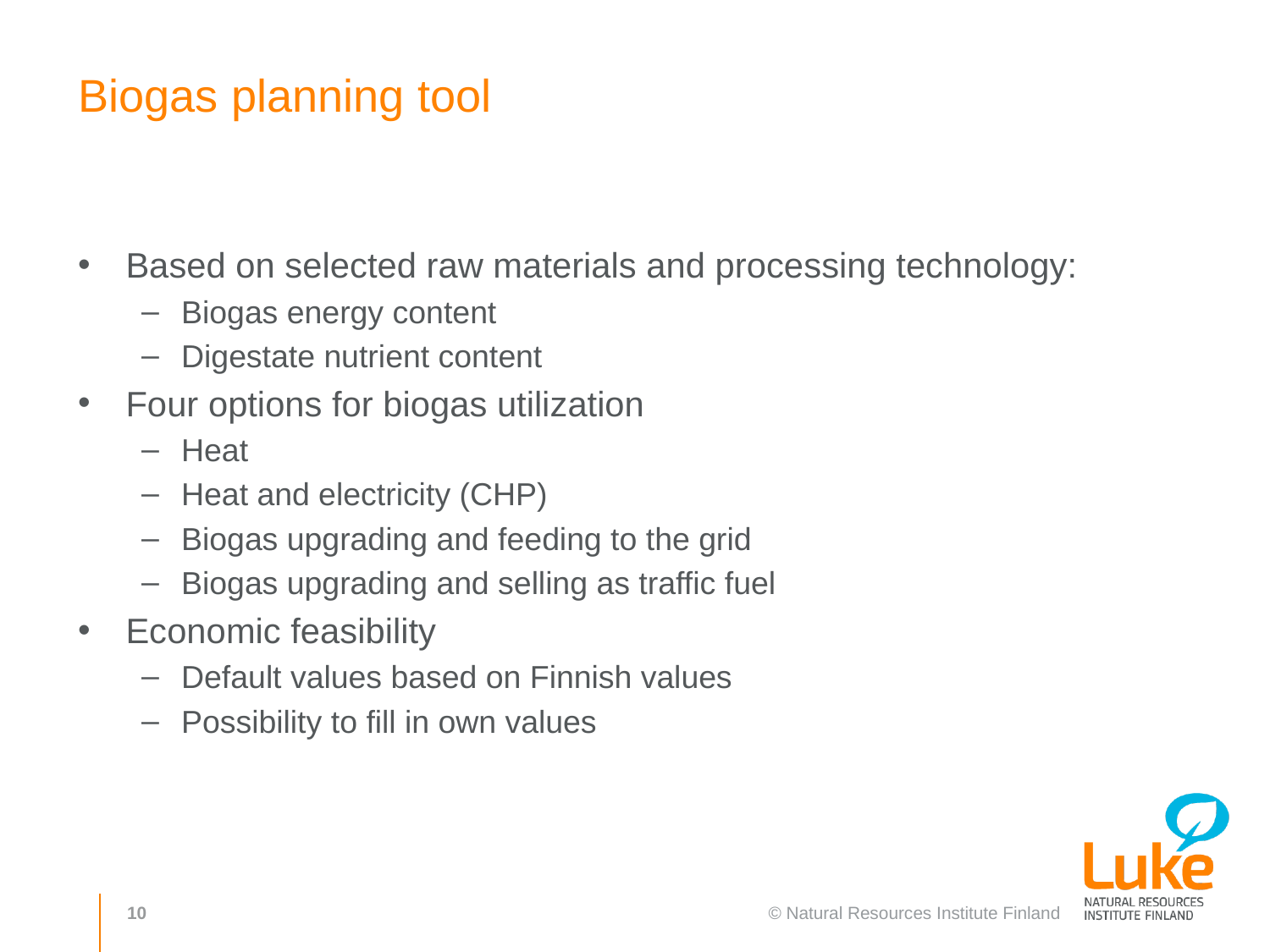

# Biogas planning tool
Based on selected raw materials and processing technology:
Biogas energy content
Digestate nutrient content
Four options for biogas utilization
Heat
Heat and electricity (CHP)
Biogas upgrading and feeding to the grid
Biogas upgrading and selling as traffic fuel
Economic feasibility
Default values based on Finnish values
Possibility to fill in own values

10